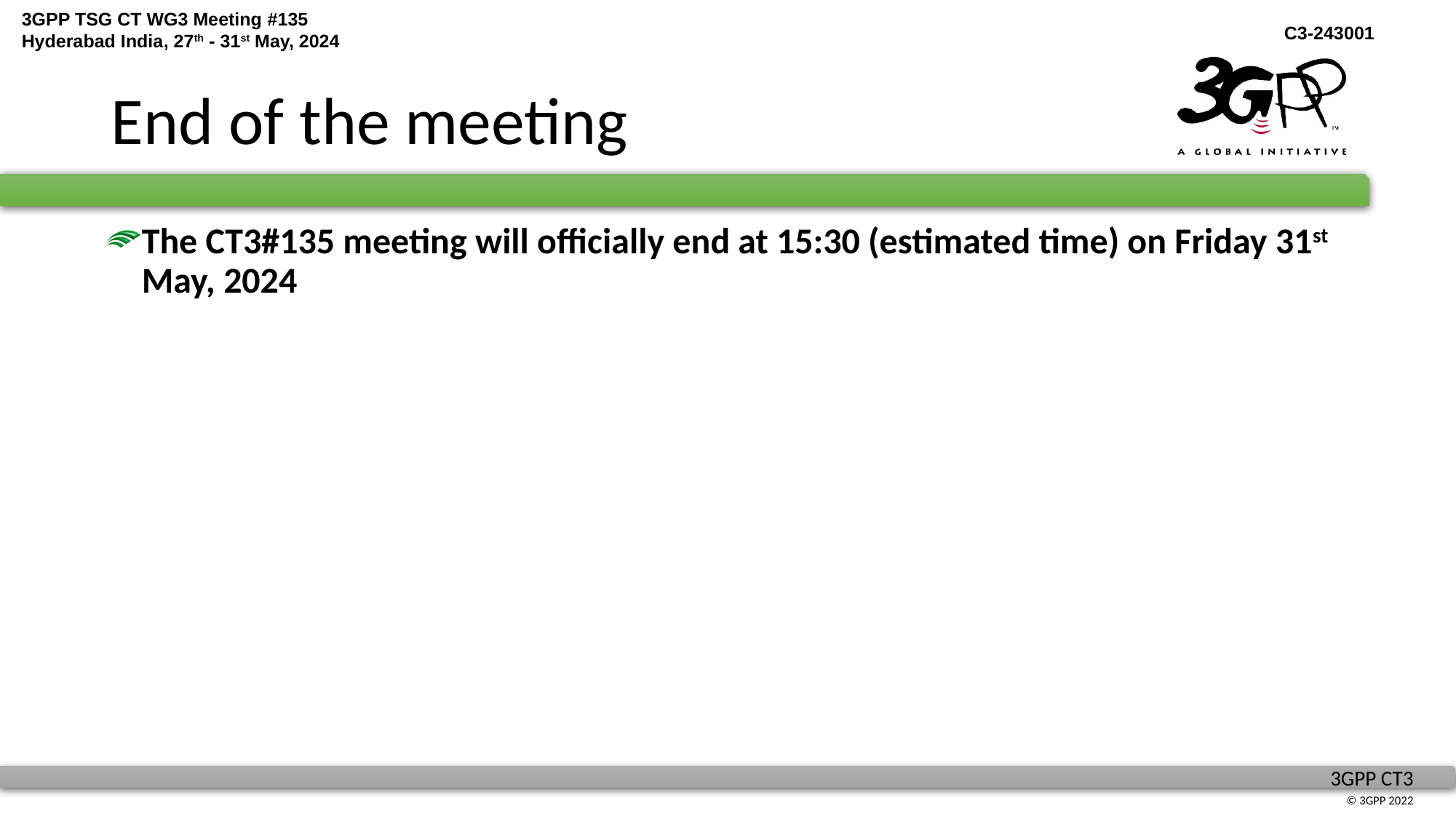

# End of the meeting
The CT3#135 meeting will officially end at 15:30 (estimated time) on Friday 31st May, 2024